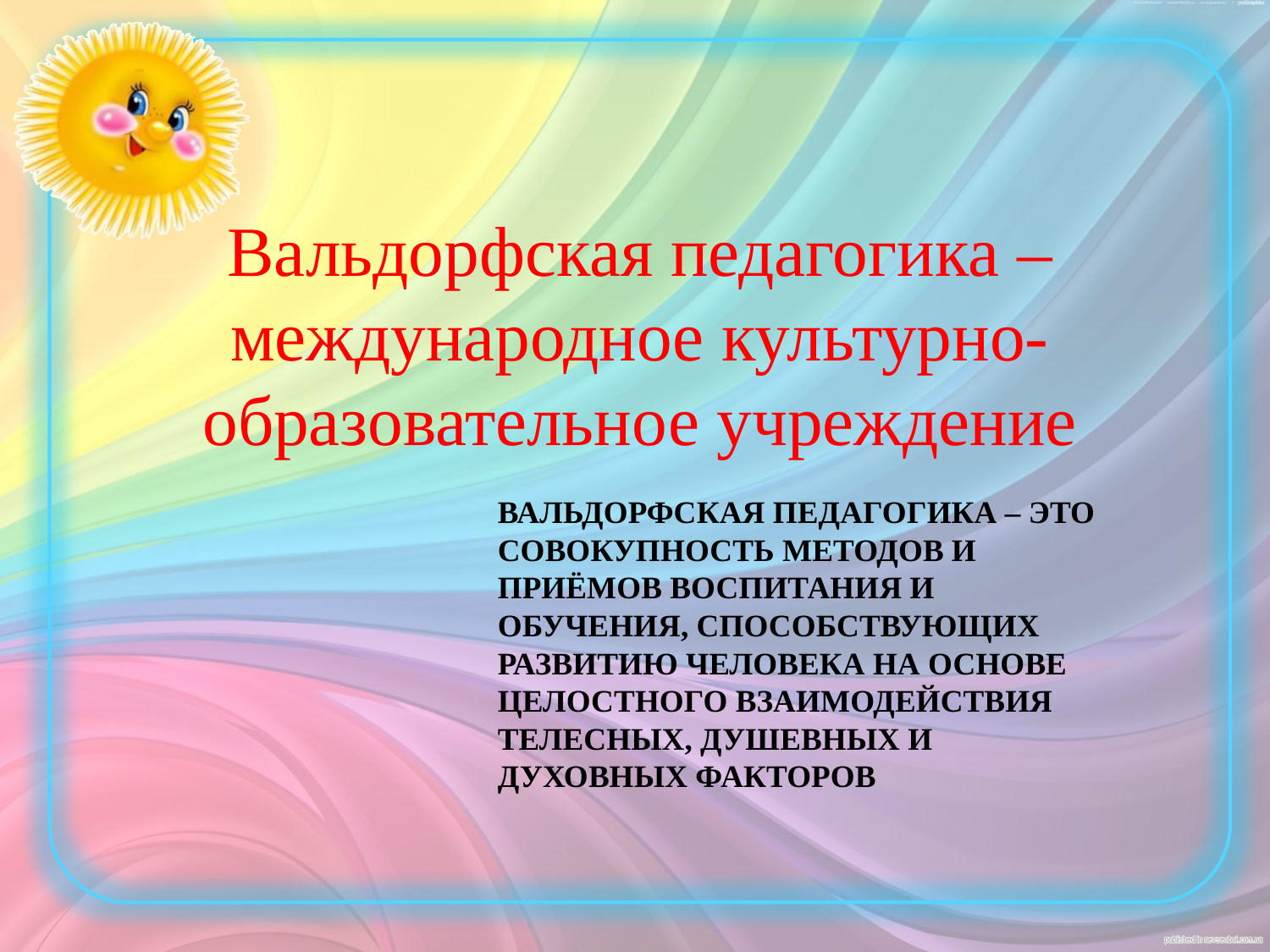

Вальдорфская педагогика – международное культурно-образовательное учреждение
# Вальдорфская педагогика – это совокупность методов и приёмов воспитания и обучения, способствующих развитию человека на основе целостного взаимодействия телесных, душевных и духовных факторов